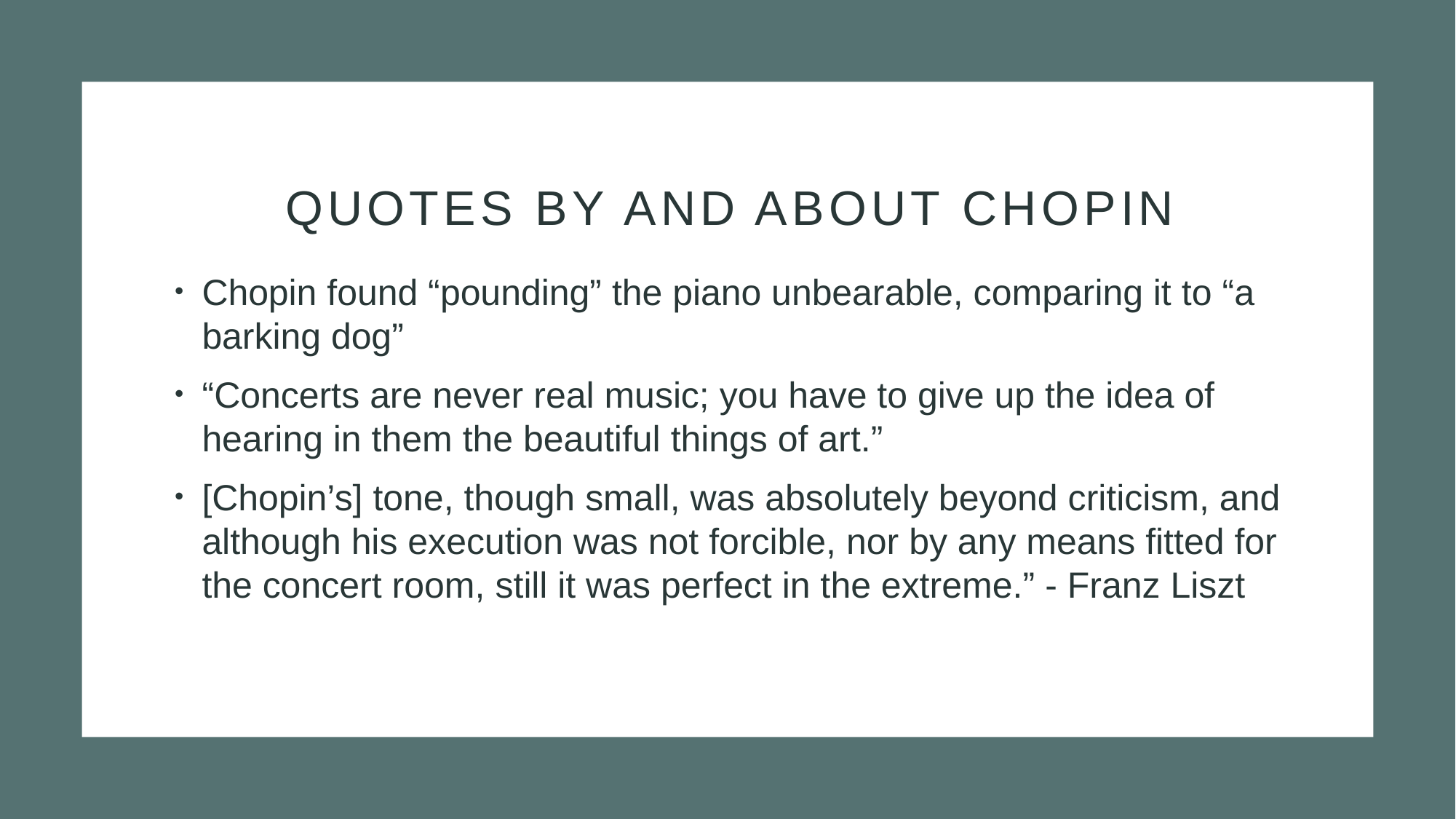

# Quotes by and about chopin
Chopin found “pounding” the piano unbearable, comparing it to “a barking dog”
“Concerts are never real music; you have to give up the idea of hearing in them the beautiful things of art.”
[Chopin’s] tone, though small, was absolutely beyond criticism, and although his execution was not forcible, nor by any means fitted for the concert room, still it was perfect in the extreme.” - Franz Liszt